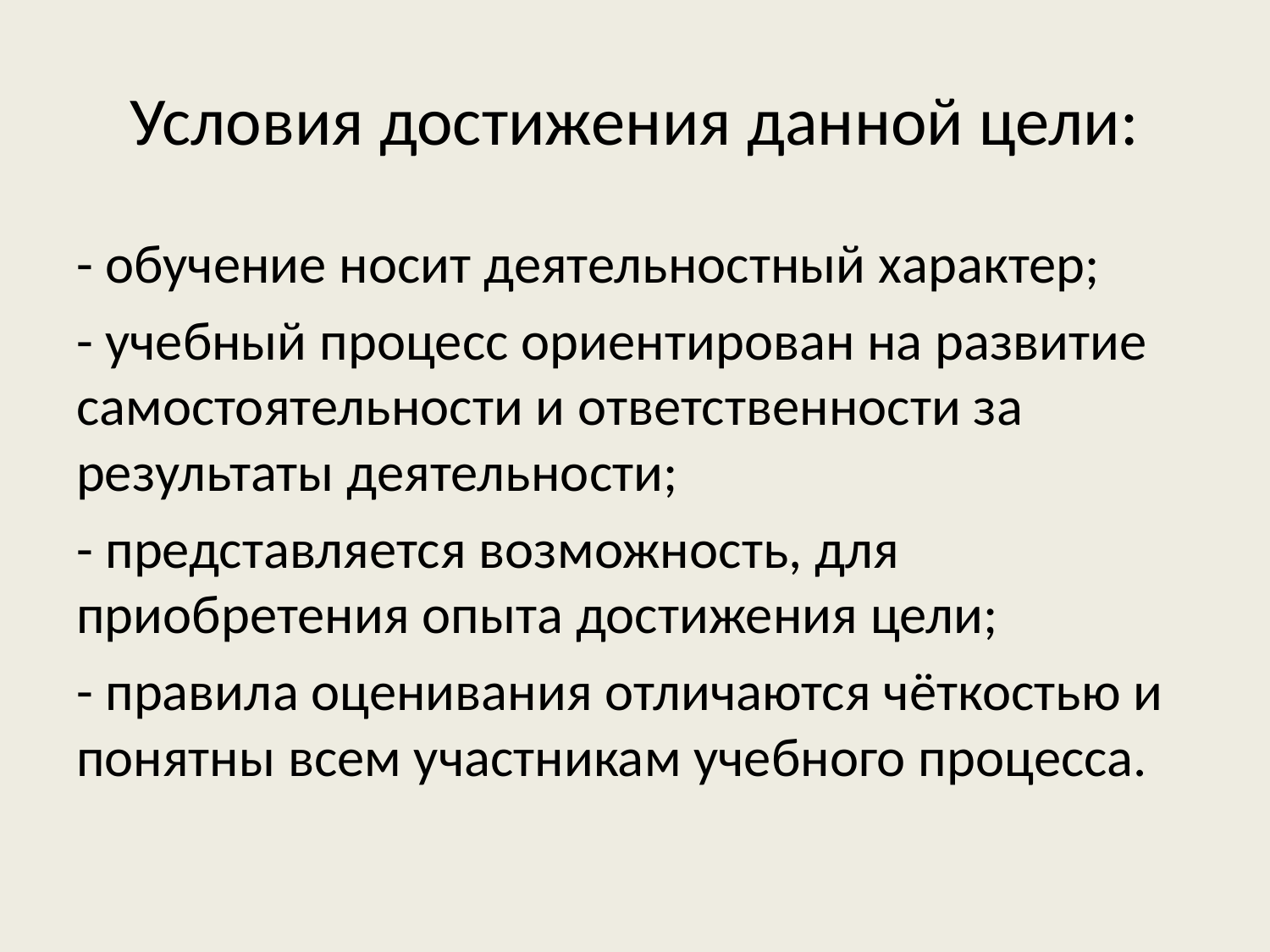

# Условия достижения данной цели:
- обучение носит деятельностный характер;
- учебный процесс ориентирован на развитие самостоятельности и ответственности за результаты деятельности;
- представляется возможность, для приобретения опыта достижения цели;
- правила оценивания отличаются чёткостью и понятны всем участникам учебного процесса.